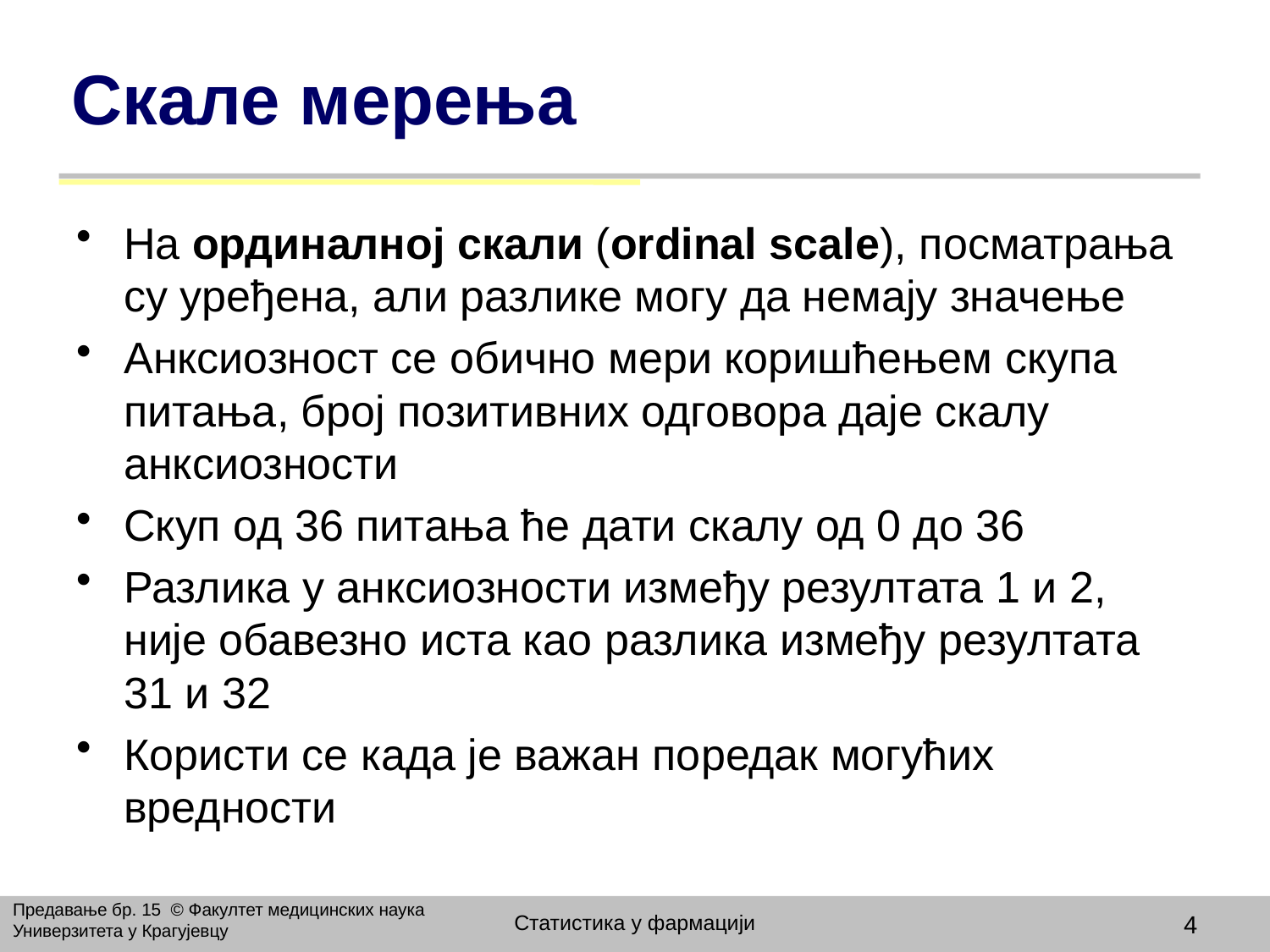

# Скале мерења
На ординалној скали (ordinal scale), посматрања су уређена, али разлике могу да немају значење
Анксиозност се обично мери коришћењем скупа питања, број позитивних одговора даје скалу анксиозности
Скуп од 36 питања ће дати скалу од 0 до 36
Разлика у анксиозности између резултата 1 и 2, није обавезно иста као разлика између резултата 31 и 32
Користи се када је важан поредак могућих вредности
Предавање бр. 15  © Факултет медицинских наука Универзитета у Крагујевцу
Статистика у фармацији
4